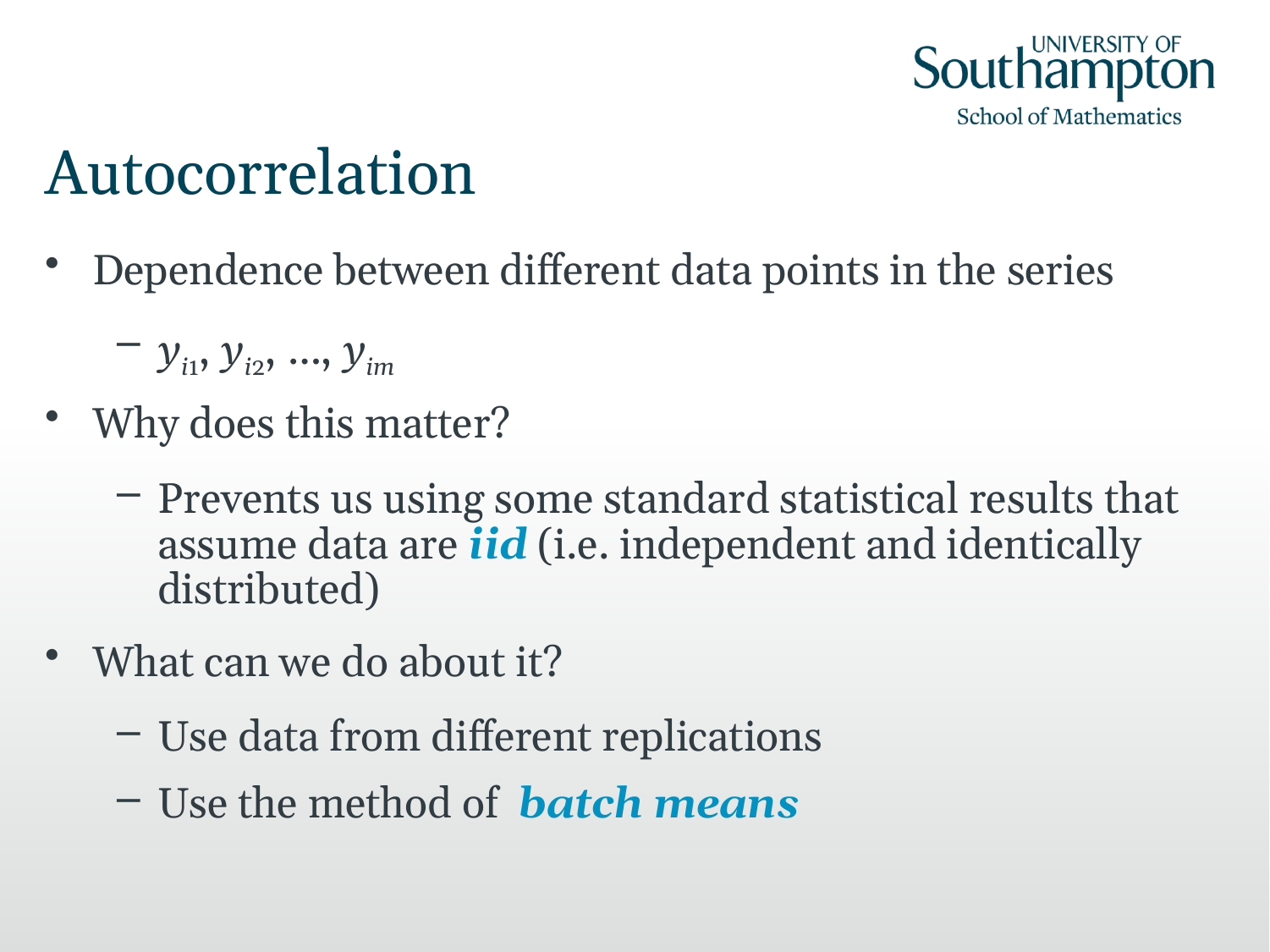

# Autocorrelation
Dependence between different data points in the series
yi1, yi2, …, yim
Why does this matter?
Prevents us using some standard statistical results that assume data are iid (i.e. independent and identically distributed)
What can we do about it?
Use data from different replications
Use the method of  batch means